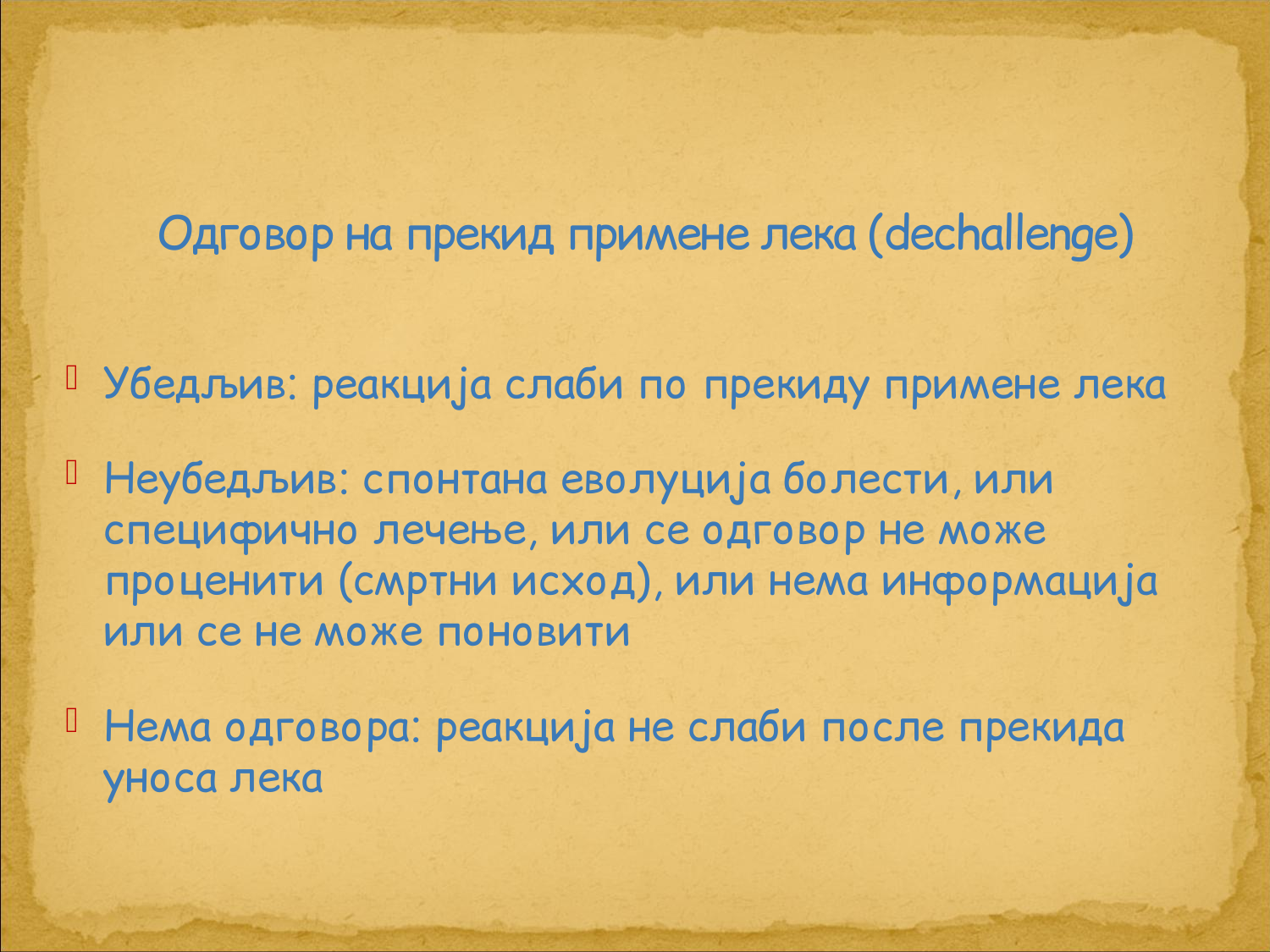

# Одговор на прекид примене лека (dechallenge)
Убедљив: реакција слаби по прекиду примене лека

Неубедљив: спонтана еволуција болести, или специфично лечење, или се одговор не може проценити (смртни исход), или нема информација или се не може поновити

Нема одговора: реакција не слаби после прекида уноса лека